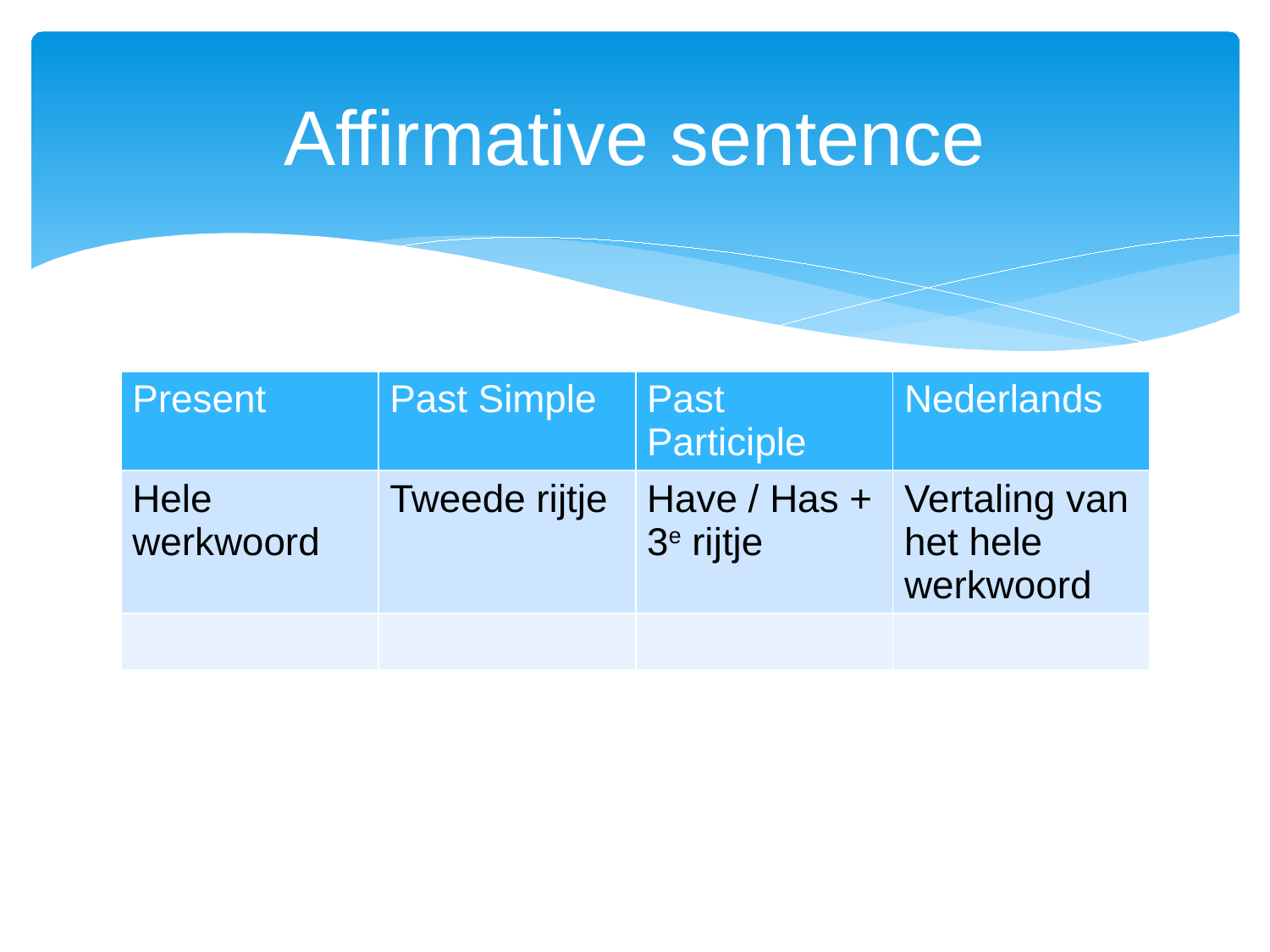

# Affirmative sentence

| Present | Past Simple | Past Participle | Nederlands |
| --- | --- | --- | --- |
| Hele werkwoord | Tweede rijtje | Have / Has + 3e rijtje | Vertaling van het hele werkwoord |
|  |  |  |  |